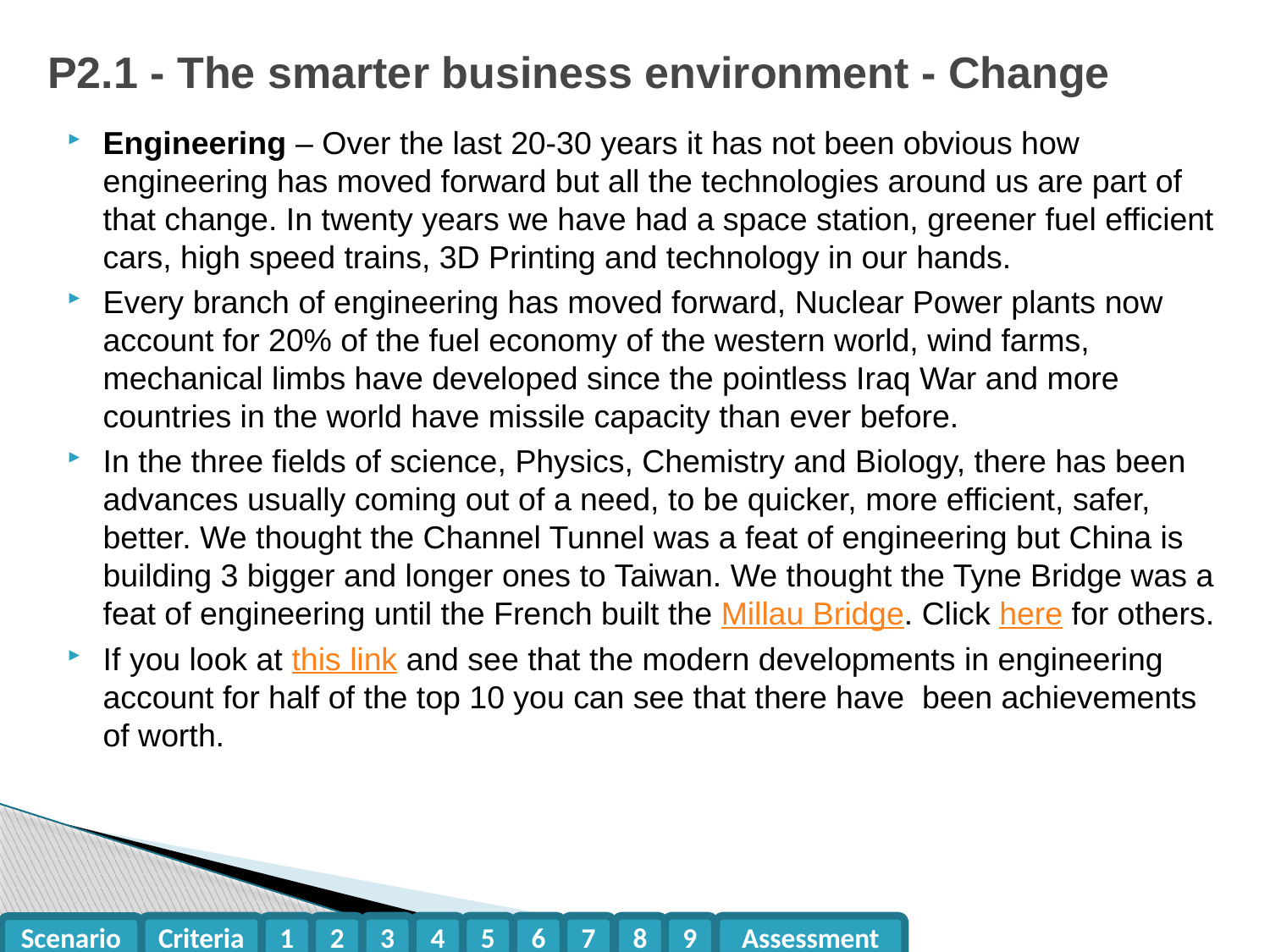

# P2.1 - The smarter business environment - Change
Engineering – Over the last 20-30 years it has not been obvious how engineering has moved forward but all the technologies around us are part of that change. In twenty years we have had a space station, greener fuel efficient cars, high speed trains, 3D Printing and technology in our hands.
Every branch of engineering has moved forward, Nuclear Power plants now account for 20% of the fuel economy of the western world, wind farms, mechanical limbs have developed since the pointless Iraq War and more countries in the world have missile capacity than ever before.
In the three fields of science, Physics, Chemistry and Biology, there has been advances usually coming out of a need, to be quicker, more efficient, safer, better. We thought the Channel Tunnel was a feat of engineering but China is building 3 bigger and longer ones to Taiwan. We thought the Tyne Bridge was a feat of engineering until the French built the Millau Bridge. Click here for others.
If you look at this link and see that the modern developments in engineering account for half of the top 10 you can see that there have  been achievements of worth.